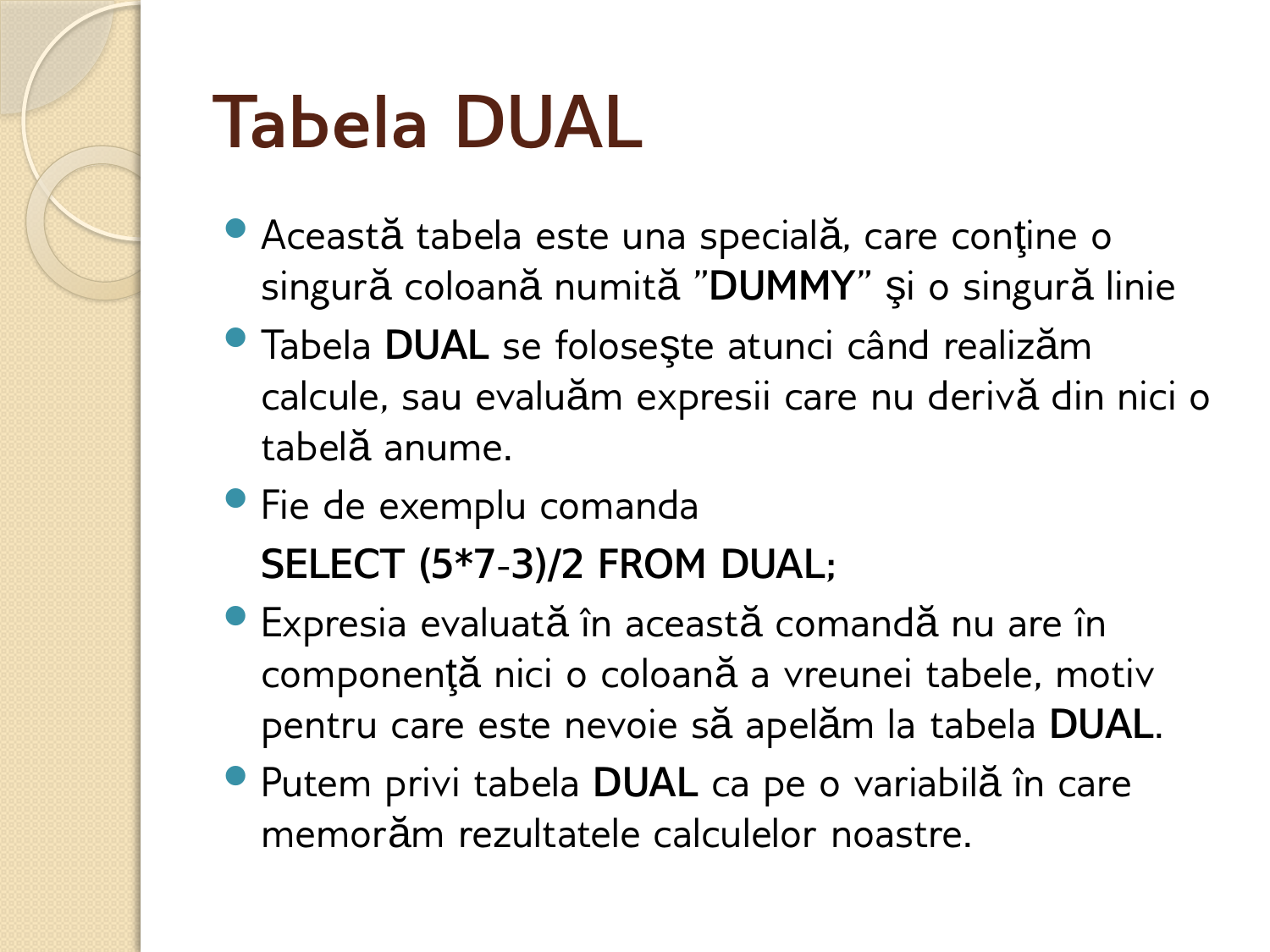

# Tabela DUAL
Această tabela este una specială, care conţine o singură coloană numită ”DUMMY” şi o singură linie
Tabela DUAL se foloseşte atunci când realizăm calcule, sau evaluăm expresii care nu derivă din nici o tabelă anume.
Fie de exemplu comanda
	SELECT (5*7-3)/2 FROM DUAL;
Expresia evaluată în această comandă nu are în componenţă nici o coloană a vreunei tabele, motiv pentru care este nevoie să apelăm la tabela DUAL.
Putem privi tabela DUAL ca pe o variabilă în care memorăm rezultatele calculelor noastre.